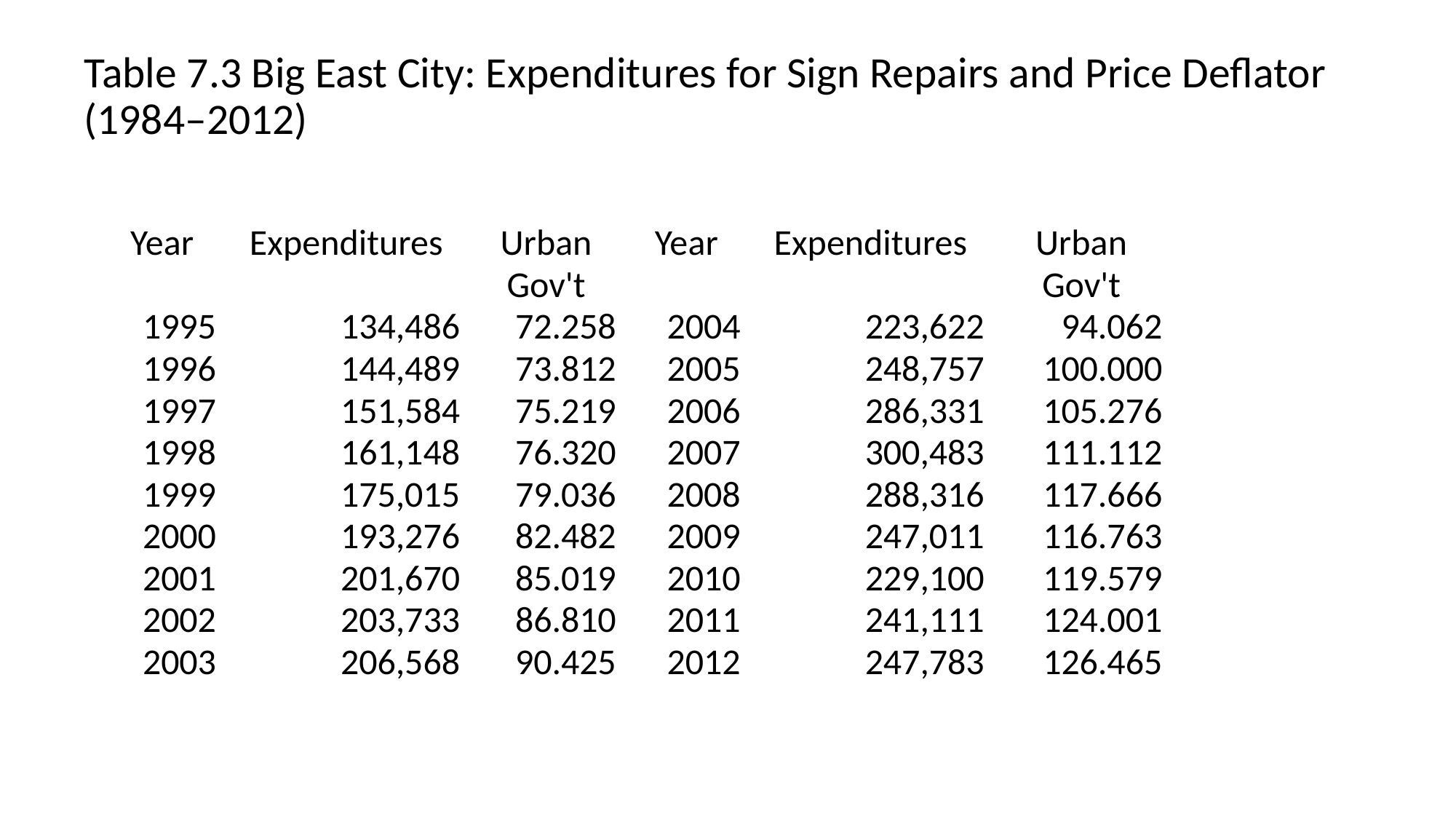

# Table 7.3 Big East City: Expenditures for Sign Repairs and Price Deflator (1984–2012)
| Year | Expenditures | Urban Gov't | Year | Expenditures | Urban Gov't |
| --- | --- | --- | --- | --- | --- |
| 1995 | 134,486 | 72.258 | 2004 | 223,622 | 94.062 |
| 1996 | 144,489 | 73.812 | 2005 | 248,757 | 100.000 |
| 1997 | 151,584 | 75.219 | 2006 | 286,331 | 105.276 |
| 1998 | 161,148 | 76.320 | 2007 | 300,483 | 111.112 |
| 1999 | 175,015 | 79.036 | 2008 | 288,316 | 117.666 |
| 2000 | 193,276 | 82.482 | 2009 | 247,011 | 116.763 |
| 2001 | 201,670 | 85.019 | 2010 | 229,100 | 119.579 |
| 2002 | 203,733 | 86.810 | 2011 | 241,111 | 124.001 |
| 2003 | 206,568 | 90.425 | 2012 | 247,783 | 126.465 |